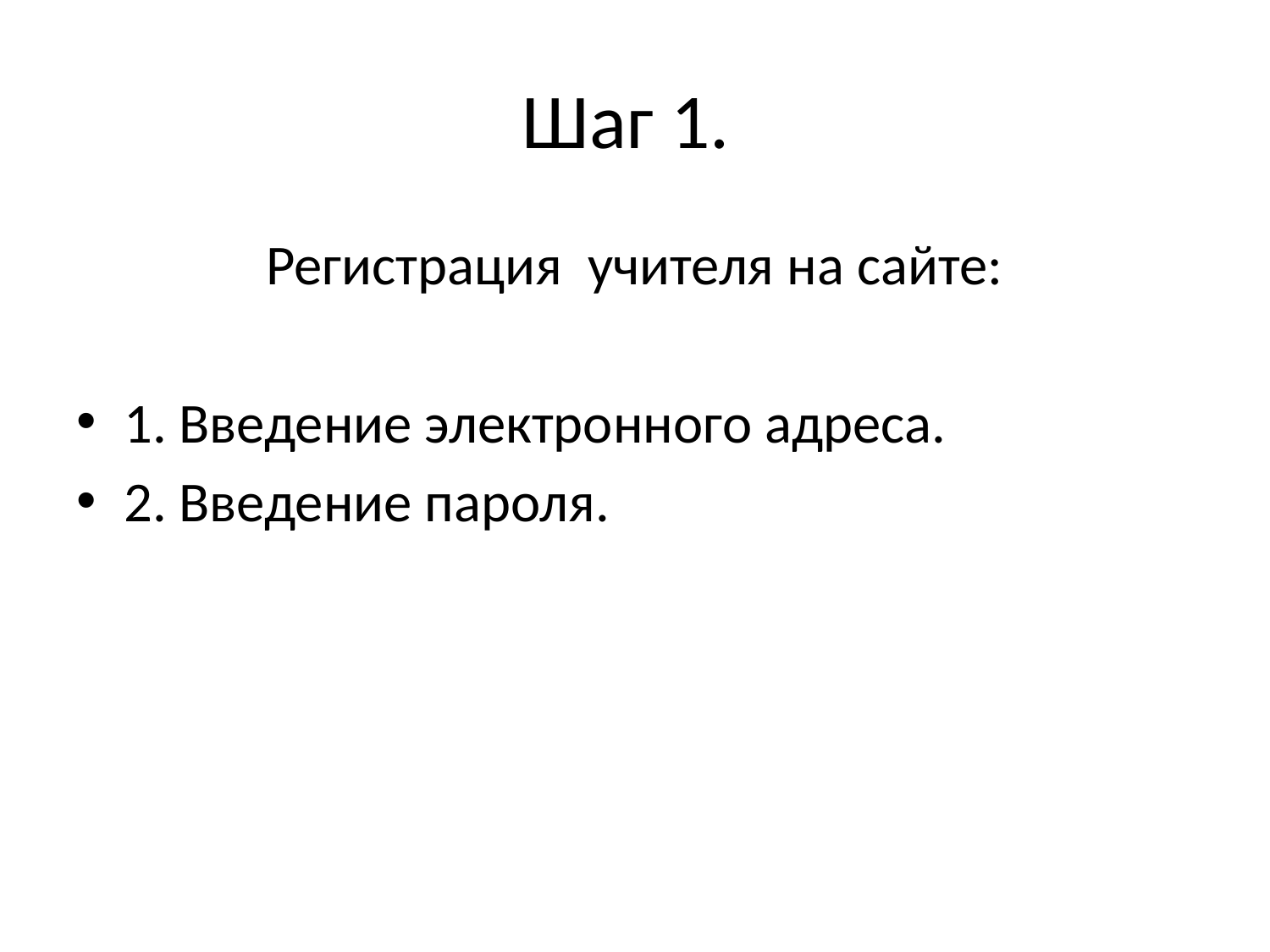

# Шаг 1.
Регистрация  учителя на сайте:

1. Введение электронного адреса.
2. Введение пароля.